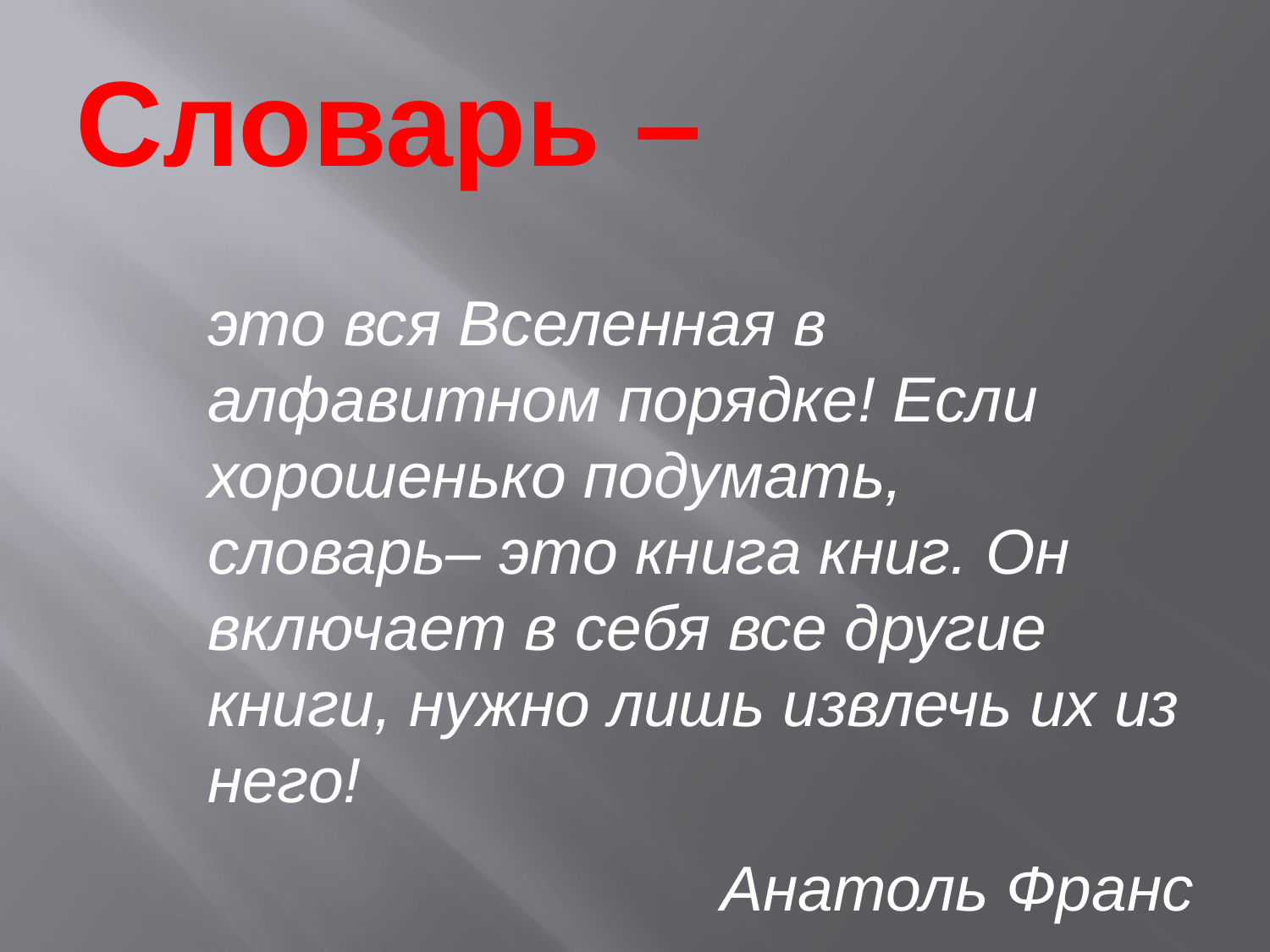

# Словарь –

это вся Вселенная в алфавитном порядке! Если хорошенько подумать, словарь– это книга книг. Он включает в себя все другие книги, нужно лишь извлечь их из него!
Анатоль Франс